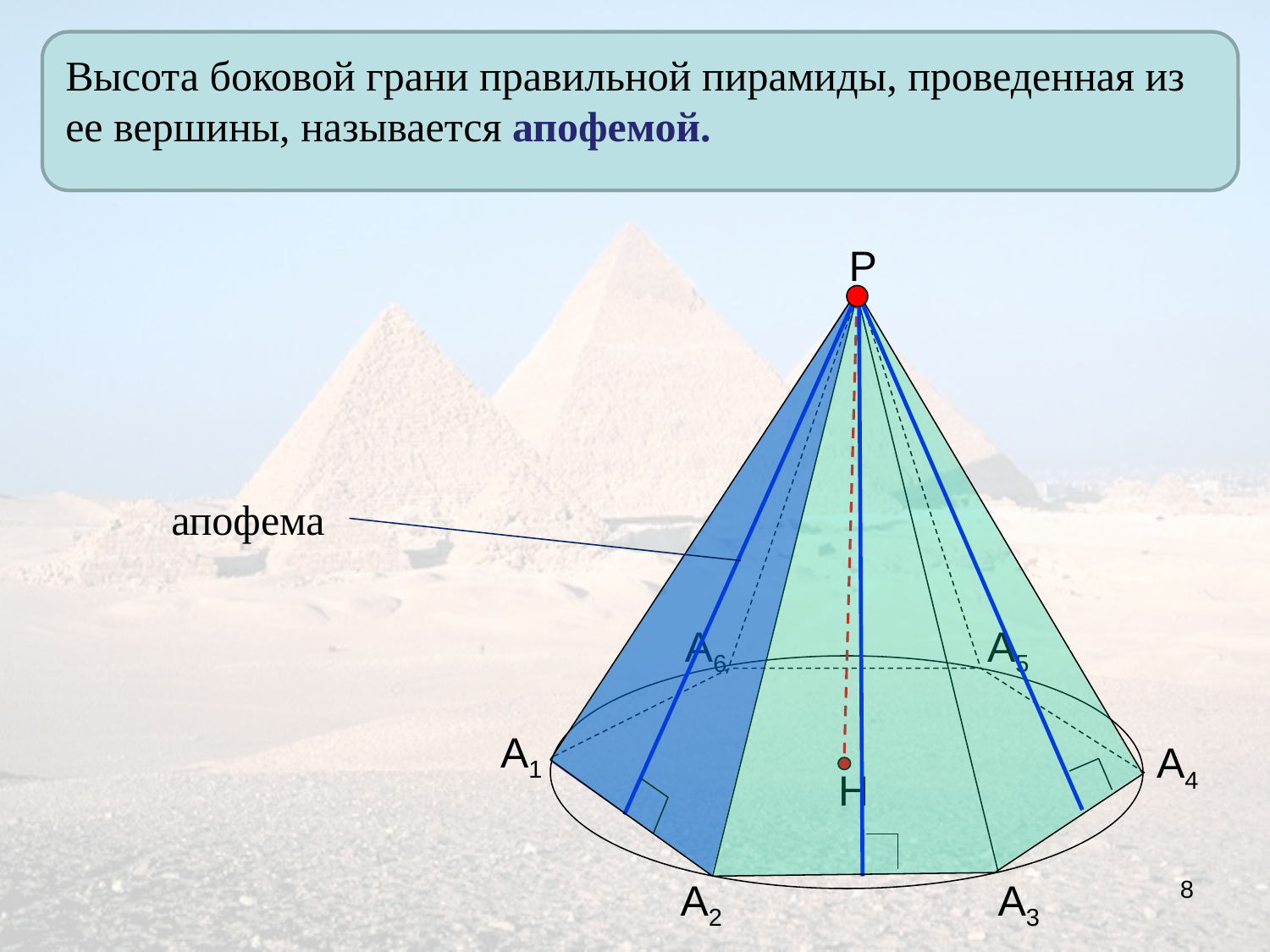

Высота боковой грани правильной пирамиды, проведенная из ее вершины, называется апофемой.
Р

Н

апофема
А6
А5

А1
А4
8
А2
А3